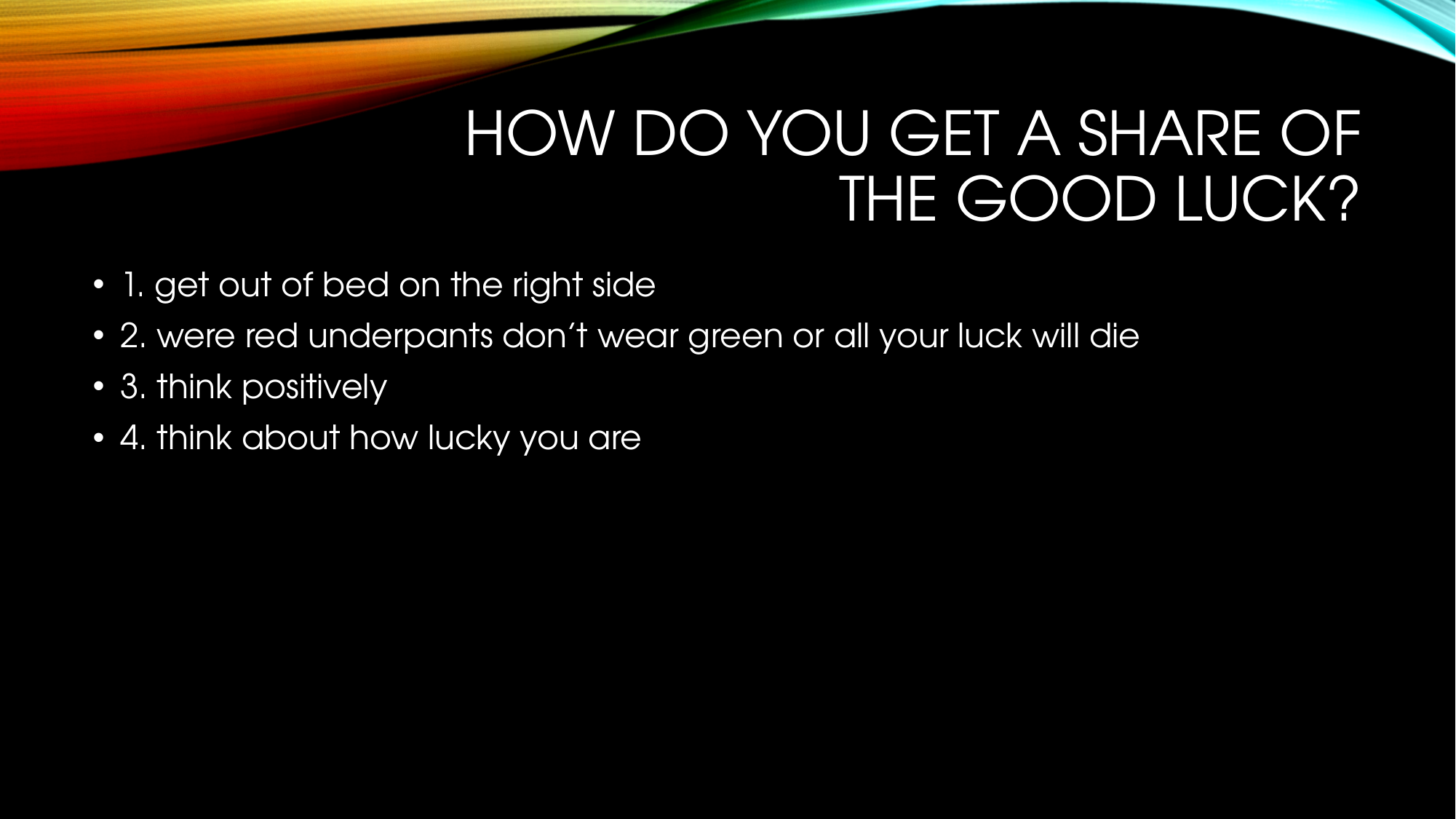

# How do you get a share of the good luck?
1. get out of bed on the right side
2. were red underpants don’t wear green or all your luck will die
3. think positively
4. think about how lucky you are